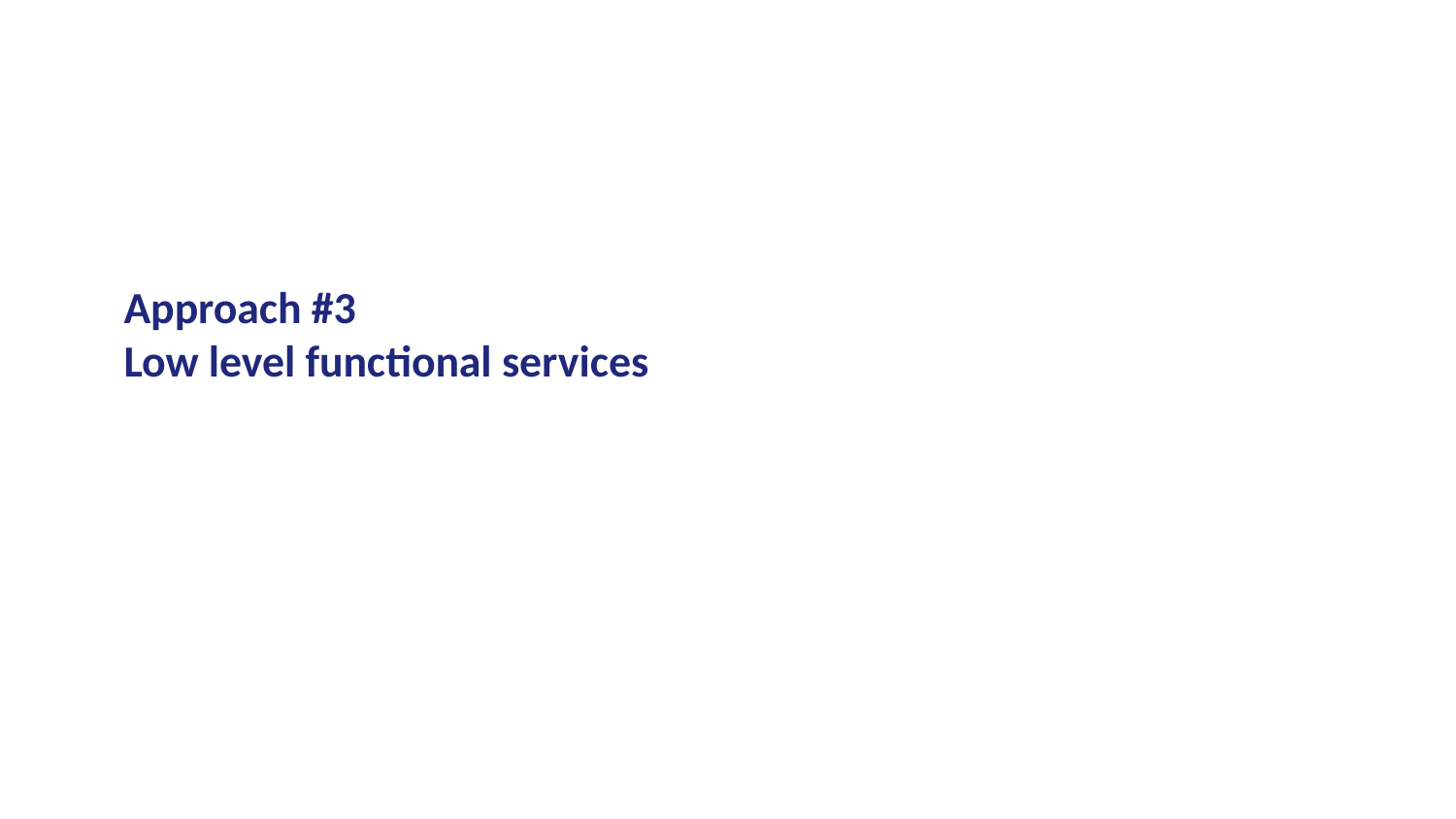

# Approach #3 Low level functional services

20